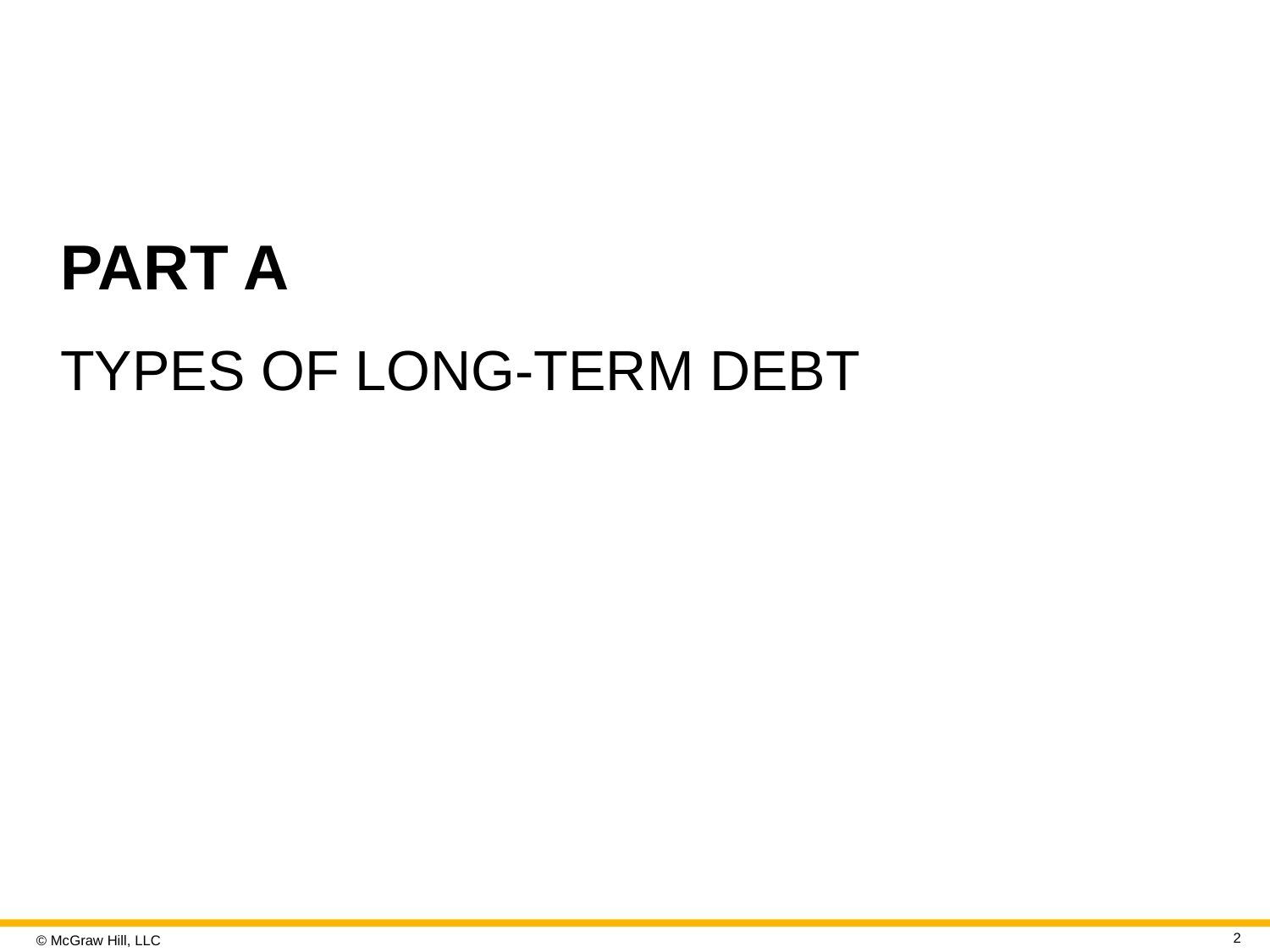

# PART A
TYPES OF LONG-TERM DEBT
2